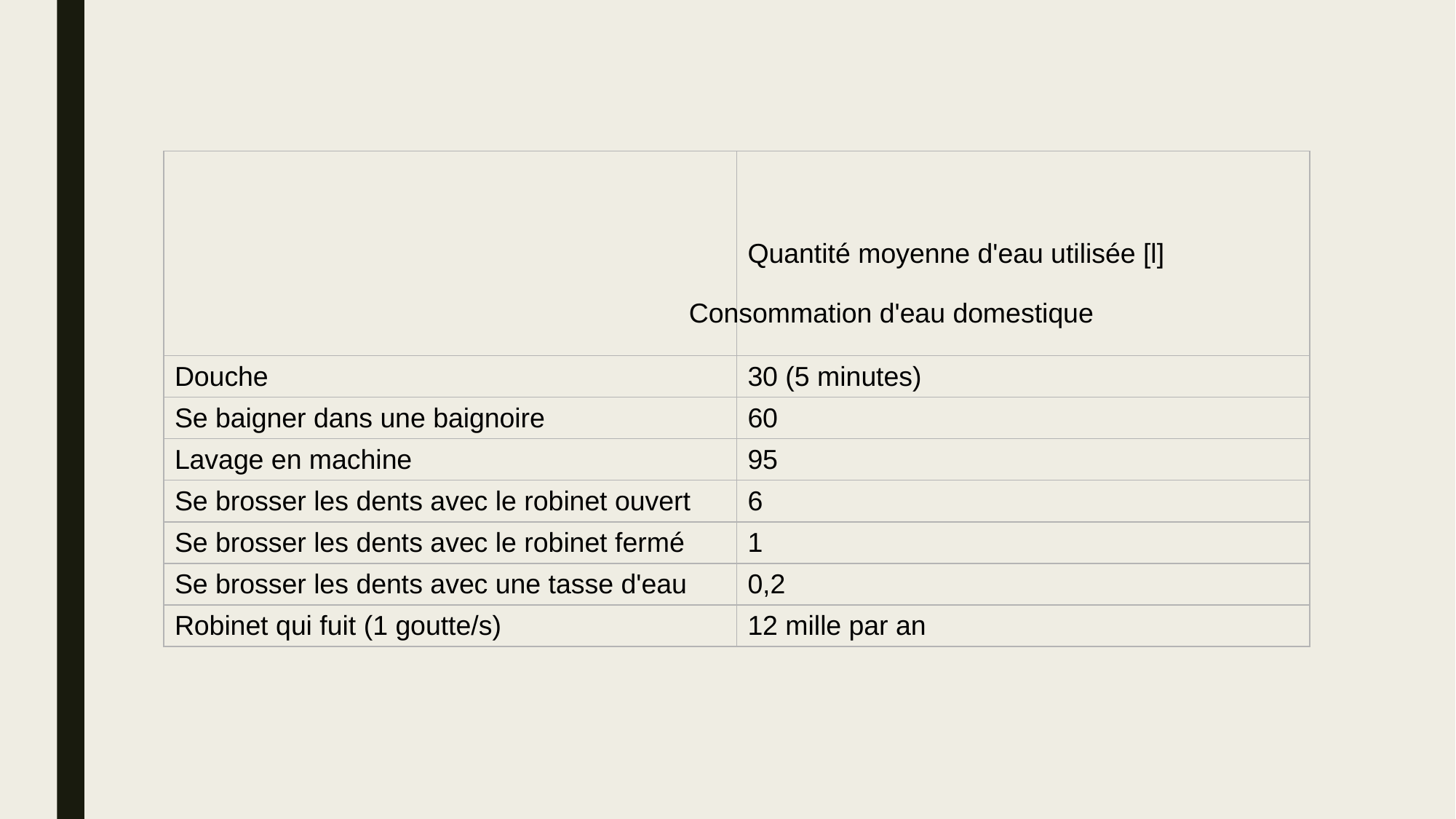

|  | Quantité moyenne d'eau utilisée [l] |
| --- | --- |
| Douche | 30 (5 minutes) |
| Se baigner dans une baignoire | 60 |
| Lavage en machine | 95 |
| Se brosser les dents avec le robinet ouvert | 6 |
| Se brosser les dents avec le robinet fermé | 1 |
| Se brosser les dents avec une tasse d'eau | 0,2 |
| Robinet qui fuit (1 goutte/s) | 12 mille par an |
Consommation d'eau domestique